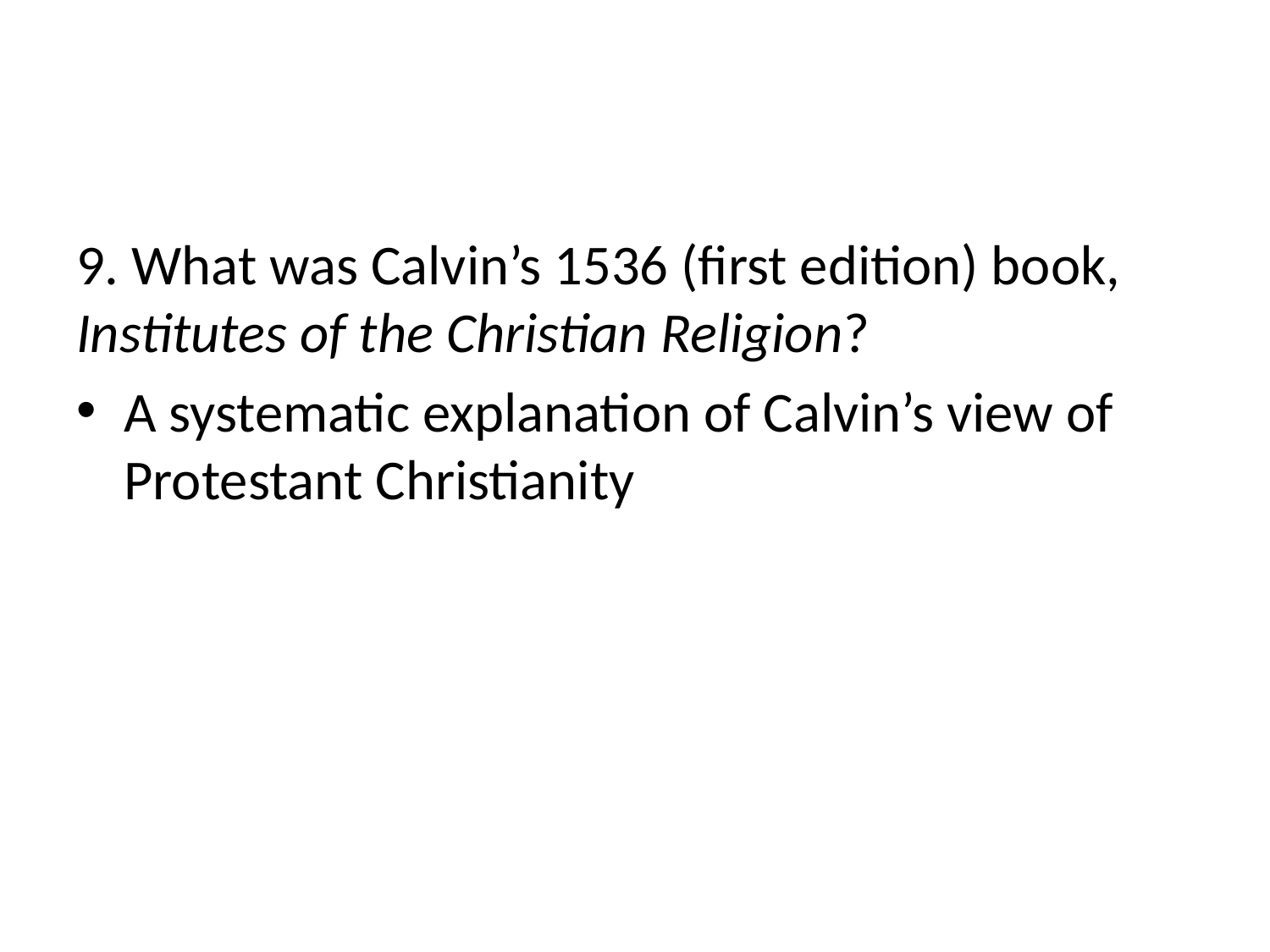

#
9. What was Calvin’s 1536 (first edition) book, Institutes of the Christian Religion?
A systematic explanation of Calvin’s view of Protestant Christianity